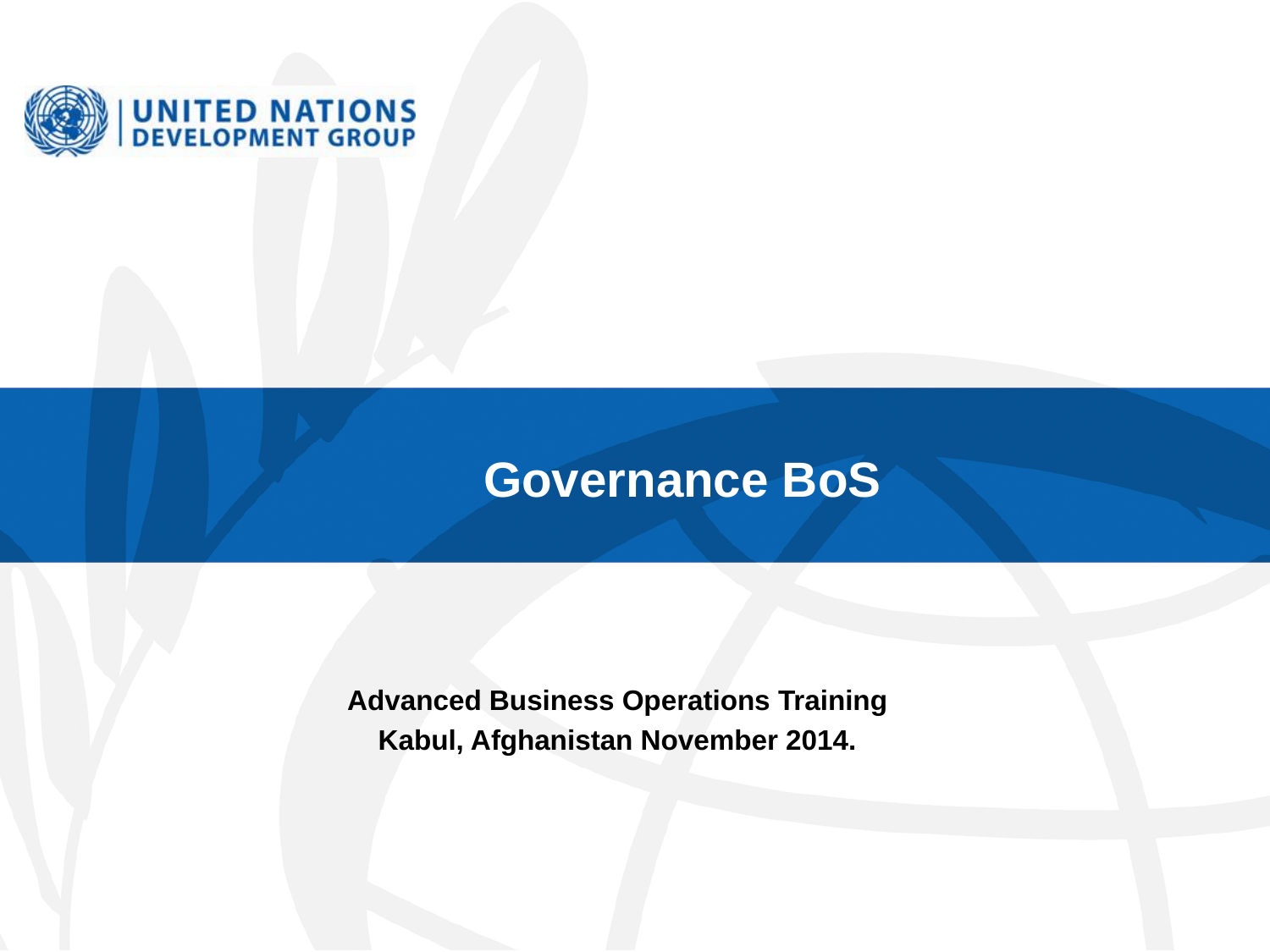

# Governance BoS

Advanced Business Operations Training
Kabul, Afghanistan November 2014.